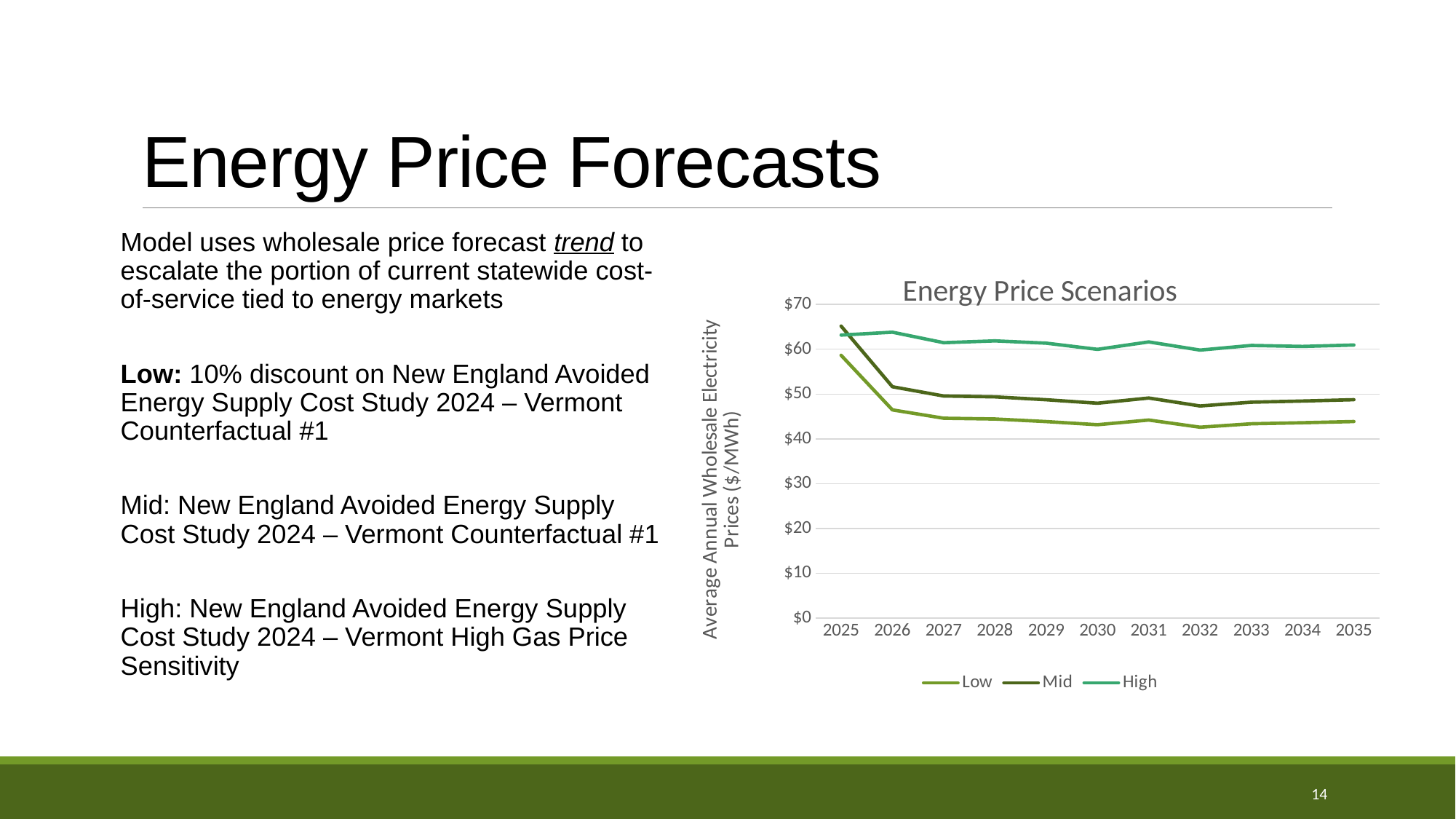

# Energy Price Forecasts
Model uses wholesale price forecast trend to escalate the portion of current statewide cost-of-service tied to energy markets

Low: 10% discount on New England Avoided Energy Supply Cost Study 2024 – Vermont Counterfactual #1

Mid: New England Avoided Energy Supply Cost Study 2024 – Vermont Counterfactual #1

High: New England Avoided Energy Supply Cost Study 2024 – Vermont High Gas Price Sensitivity

### Chart: Energy Price Scenarios

| Category | Low | Mid | High |
|---|---|---|---|
| 2025 | 58.639400133993696 | 65.15488903777077 | 63.15116819516341 |
| 2026 | 46.46308066905664 | 51.6256451878407 | 63.79171905820222 |
| 2027 | 44.60638454430641 | 49.56264949367379 | 61.45580721246642 |
| 2028 | 44.433951684953065 | 49.371057427725624 | 61.85071514852977 |
| 2029 | 43.85698292539249 | 48.72998102821387 | 61.34510704081681 |
| 2030 | 43.16024291702436 | 47.9558254633604 | 59.968232034390184 |
| 2031 | 44.20111191265193 | 49.11234656961326 | 61.62110770459073 |
| 2032 | 42.602555303341205 | 47.33617255926801 | 59.80575097234292 |
| 2033 | 43.36842422758636 | 48.18713803065151 | 60.842352905888475 |
| 2034 | 43.59740339823155 | 48.44155933136839 | 60.61709101531181 |
| 2035 | 43.8695258830313 | 48.74391764781255 | 60.933778029310105 |
14